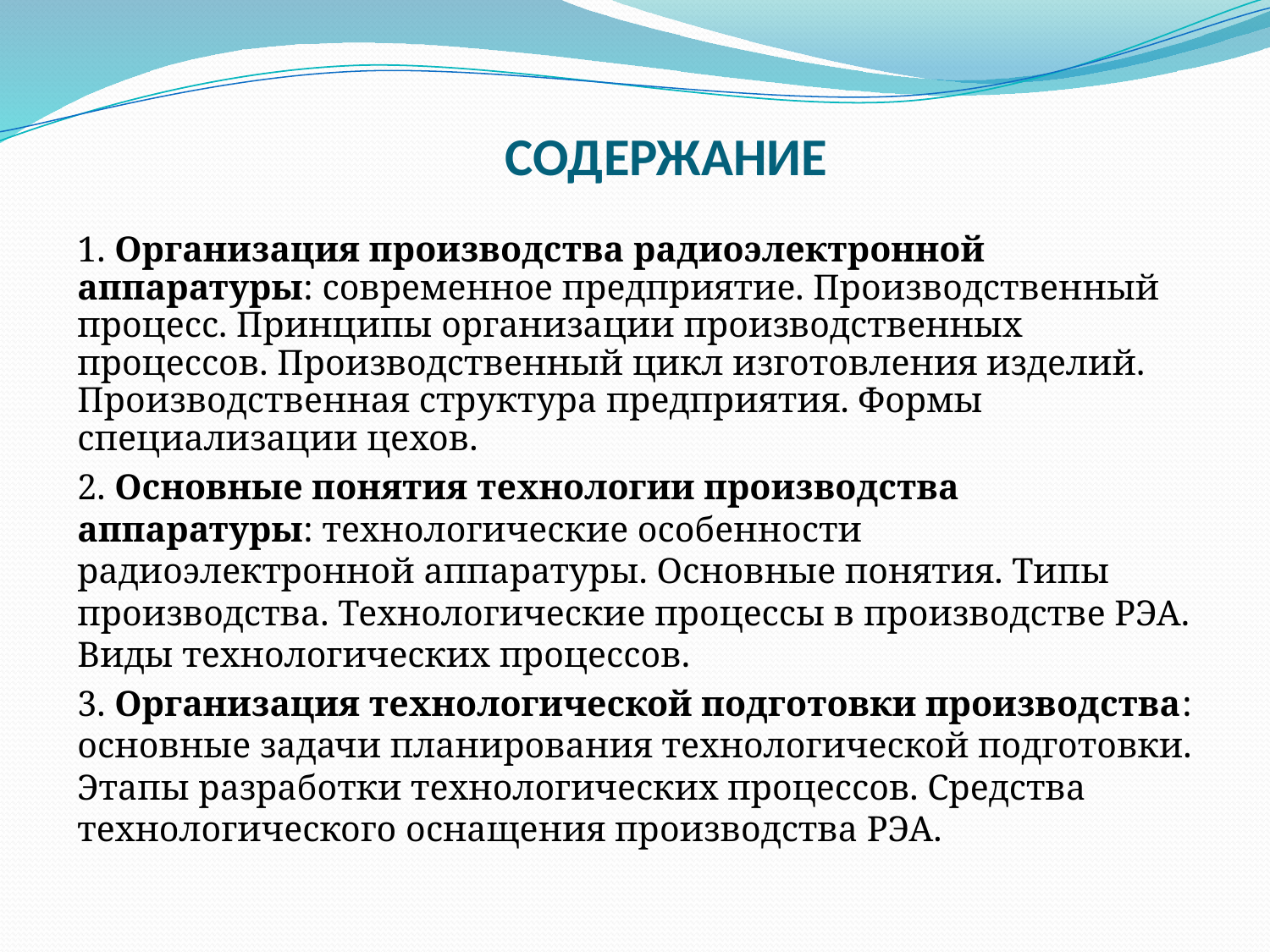

# СОДЕРЖАНИЕ
1. Организация производства радиоэлектронной аппаратуры: современное предприятие. Производственный процесс. Принципы организации производственных процессов. Производственный цикл изготовления изделий. Производственная структура предприятия. Формы специализации цехов.
2. Основные понятия технологии производства аппаратуры: технологические особенности радиоэлектронной аппаратуры. Основные понятия. Типы производства. Технологические процессы в производстве РЭА. Виды технологических процессов.
3. Организация технологической подготовки производства: основные задачи планирования технологической подготовки. Этапы разработки технологических процессов. Средства технологического оснащения производства РЭА.